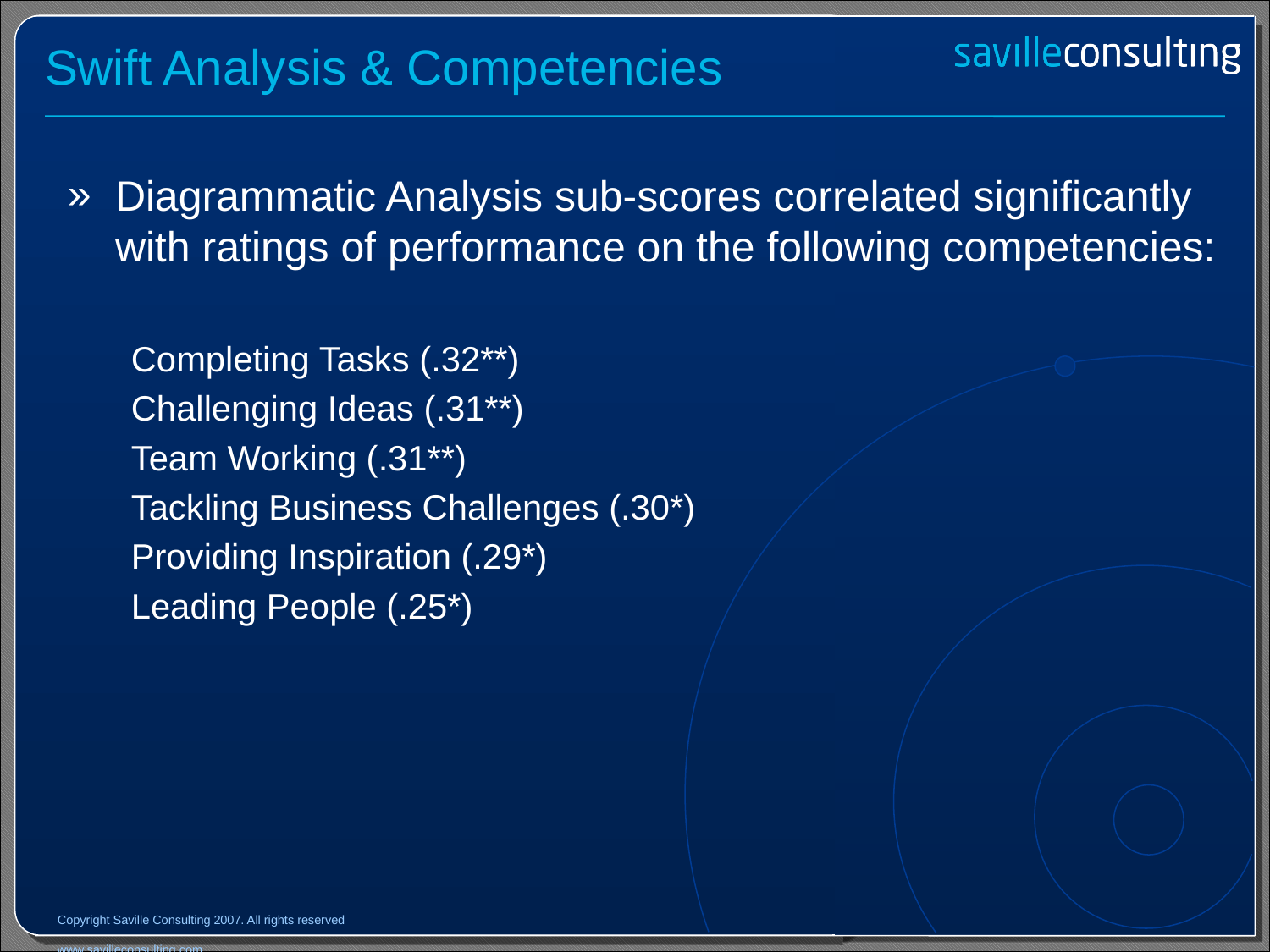

# Swift Analysis & Competencies
Diagrammatic Analysis sub-scores correlated significantly with ratings of performance on the following competencies:

Completing Tasks (.32**)
Challenging Ideas (.31**)
Team Working (.31**)
Tackling Business Challenges (.30*)
Providing Inspiration (.29*)
Leading People (.25*)